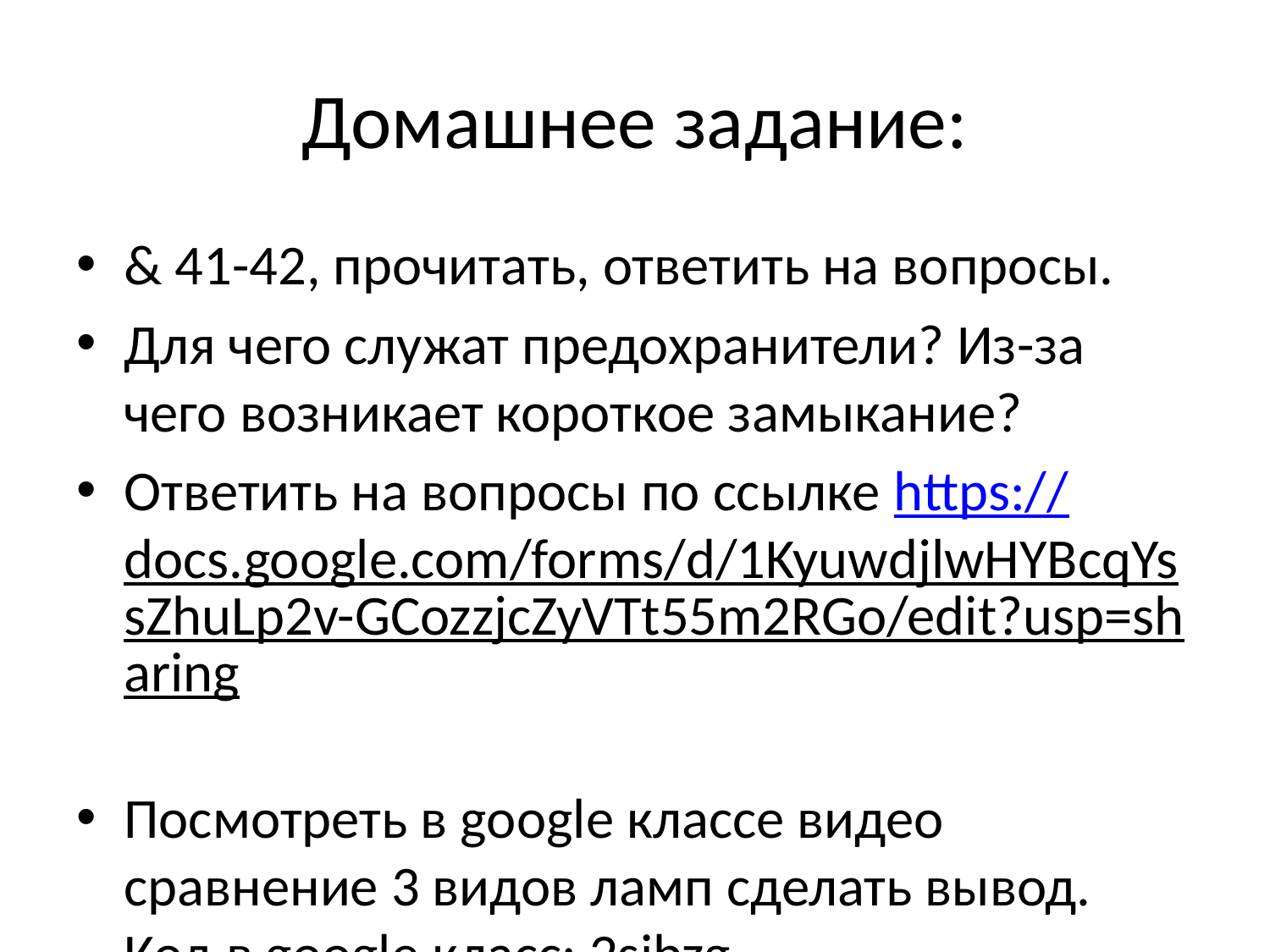

# Домашнее задание:
& 41-42, прочитать, ответить на вопросы.
Для чего служат предохранители? Из-за чего возникает короткое замыкание?
Ответить на вопросы по ссылке https://docs.google.com/forms/d/1KyuwdjlwHYBcqYssZhuLp2v-GCozzjcZyVTt55m2RGo/edit?usp=sharing
Посмотреть в googlе классе видео сравнение 3 видов ламп сделать вывод. Код в googlе класс: 2sibzg